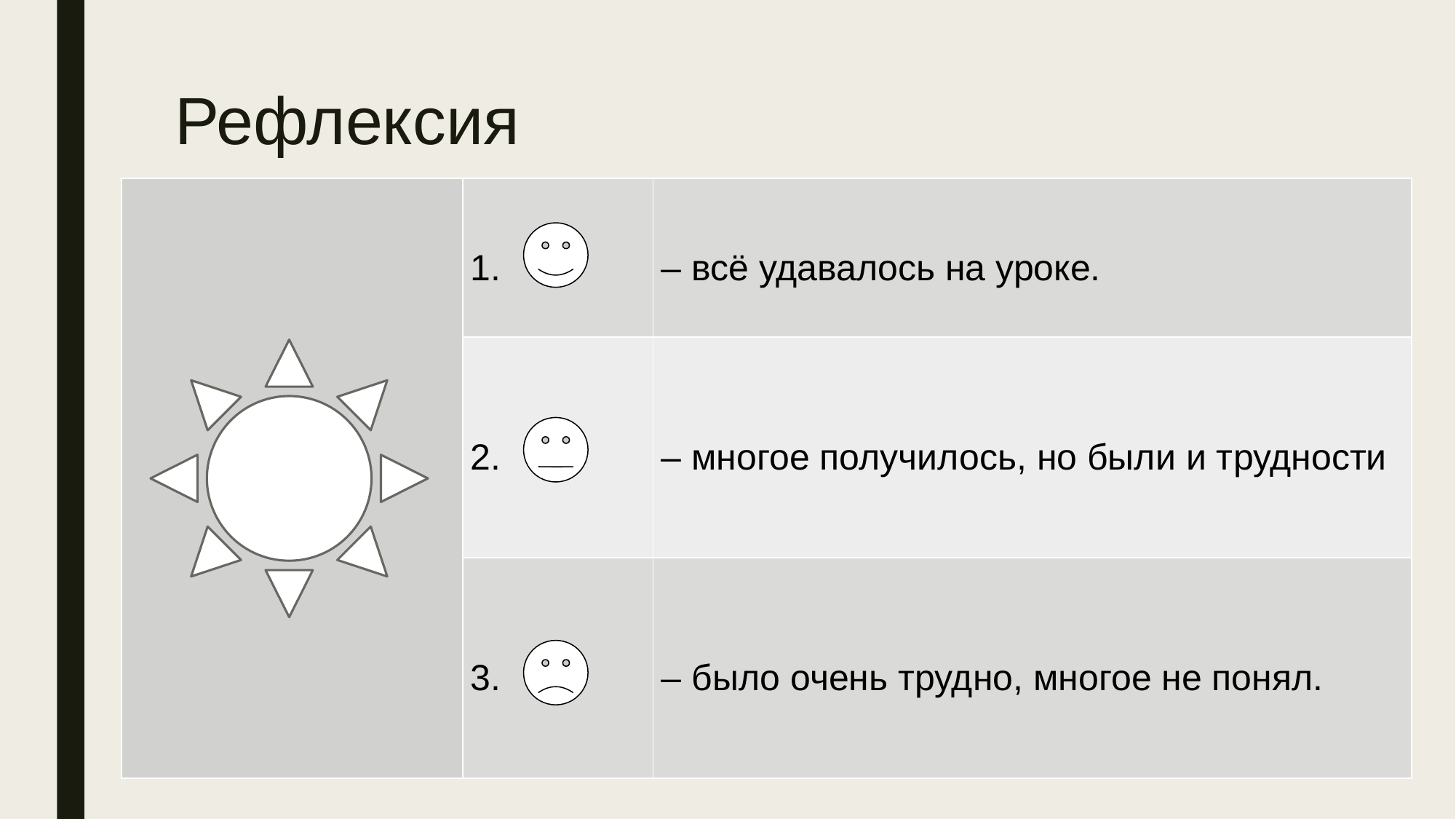

# Рефлексия
|  | 1. | – всё удавалось на уроке. |
| --- | --- | --- |
|  | 2. | – многое получилось, но были и трудности |
|  | 3. | – было очень трудно, многое не понял. |